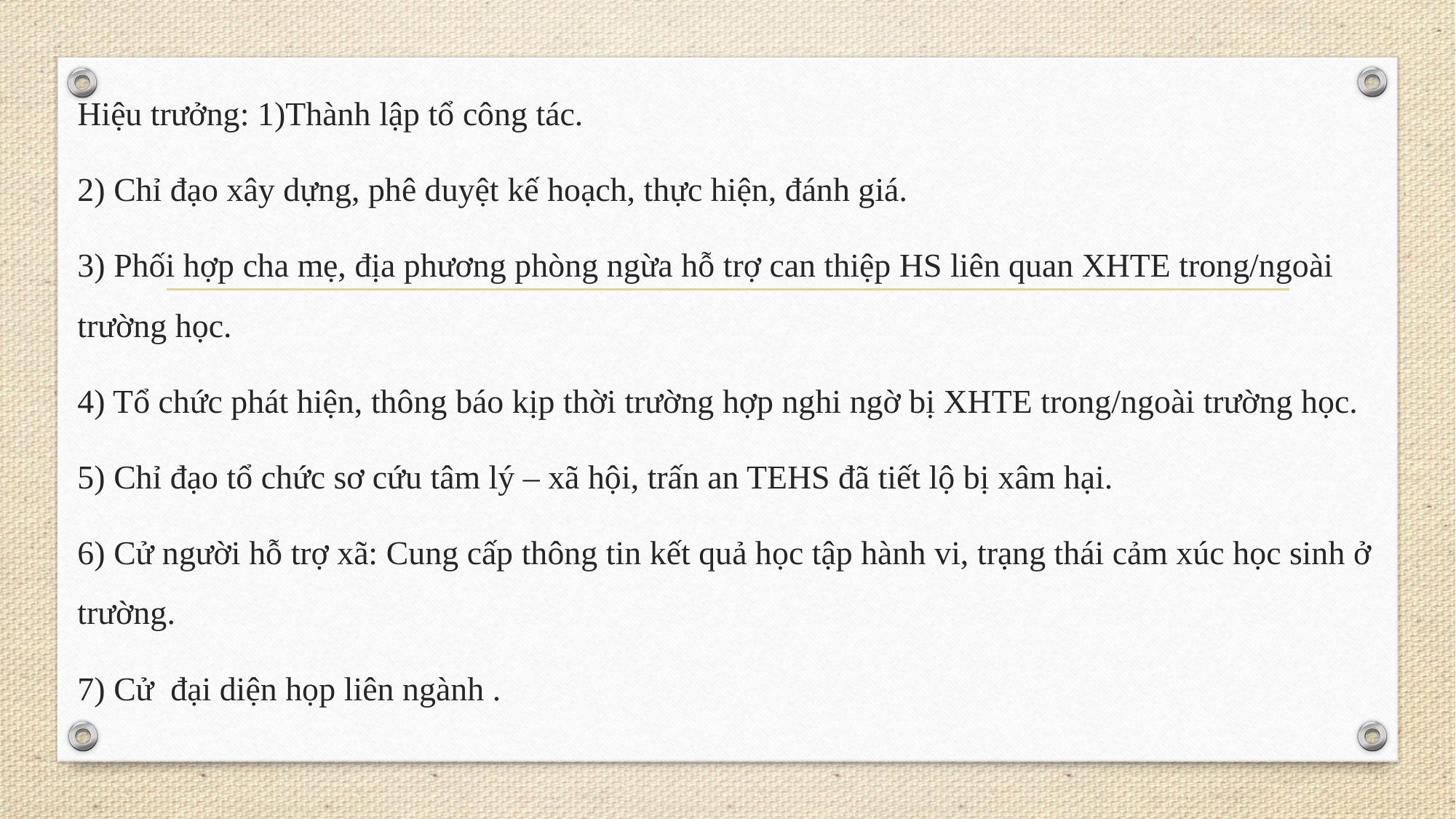

#
Hiệu trưởng: 1)Thành lập tổ công tác.
2) Chỉ đạo xây dựng, phê duyệt kế hoạch, thực hiện, đánh giá.
3) Phối hợp cha mẹ, địa phương phòng ngừa hỗ trợ can thiệp HS liên quan XHTE trong/ngoài trường học.
4) Tổ chức phát hiện, thông báo kịp thời trường hợp nghi ngờ bị XHTE trong/ngoài trường học.
5) Chỉ đạo tổ chức sơ cứu tâm lý – xã hội, trấn an TEHS đã tiết lộ bị xâm hại.
6) Cử người hỗ trợ xã: Cung cấp thông tin kết quả học tập hành vi, trạng thái cảm xúc học sinh ở trường.
7) Cử  đại diện họp liên ngành .